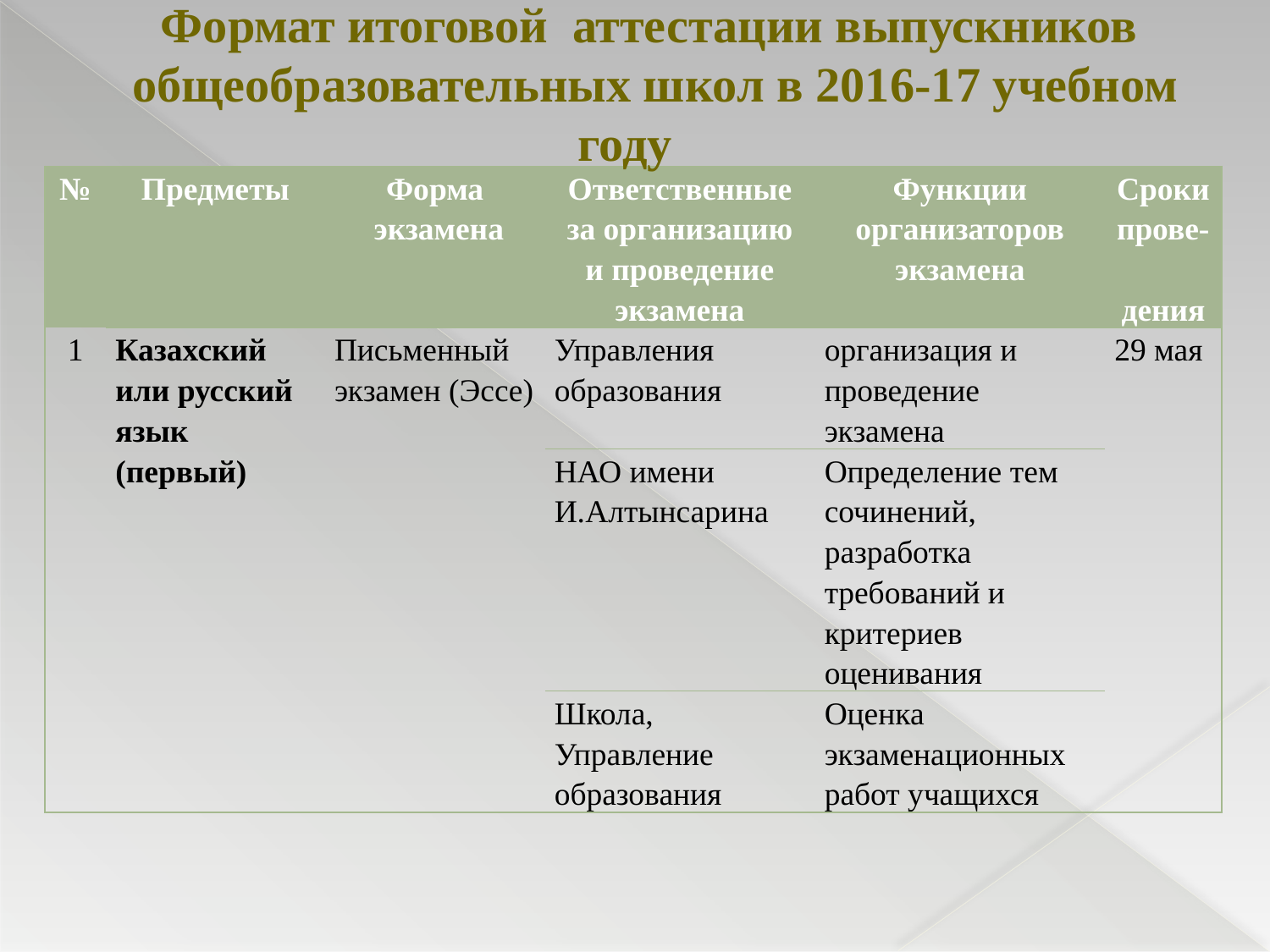

Формат итоговой  аттестации выпускников
общеобразовательных школ в 2016-17 учебном году
| № | Предметы | Форма экзамена | Ответственные за организацию и проведение экзамена | Функции организаторов экзамена | Сроки прове- дения |
| --- | --- | --- | --- | --- | --- |
| 1 | Казахский или русский язык (первый) | Письменный экзамен (Эссе) | Управления образования | организация и проведение экзамена | 29 мая |
|  |  |  | НАО имени И.Алтынсарина | Определение тем сочинений, разработка требований и критериев оценивания |  |
|  |  |  | Школа, Управление образования | Оценка экзаменационных работ учащихся |  |